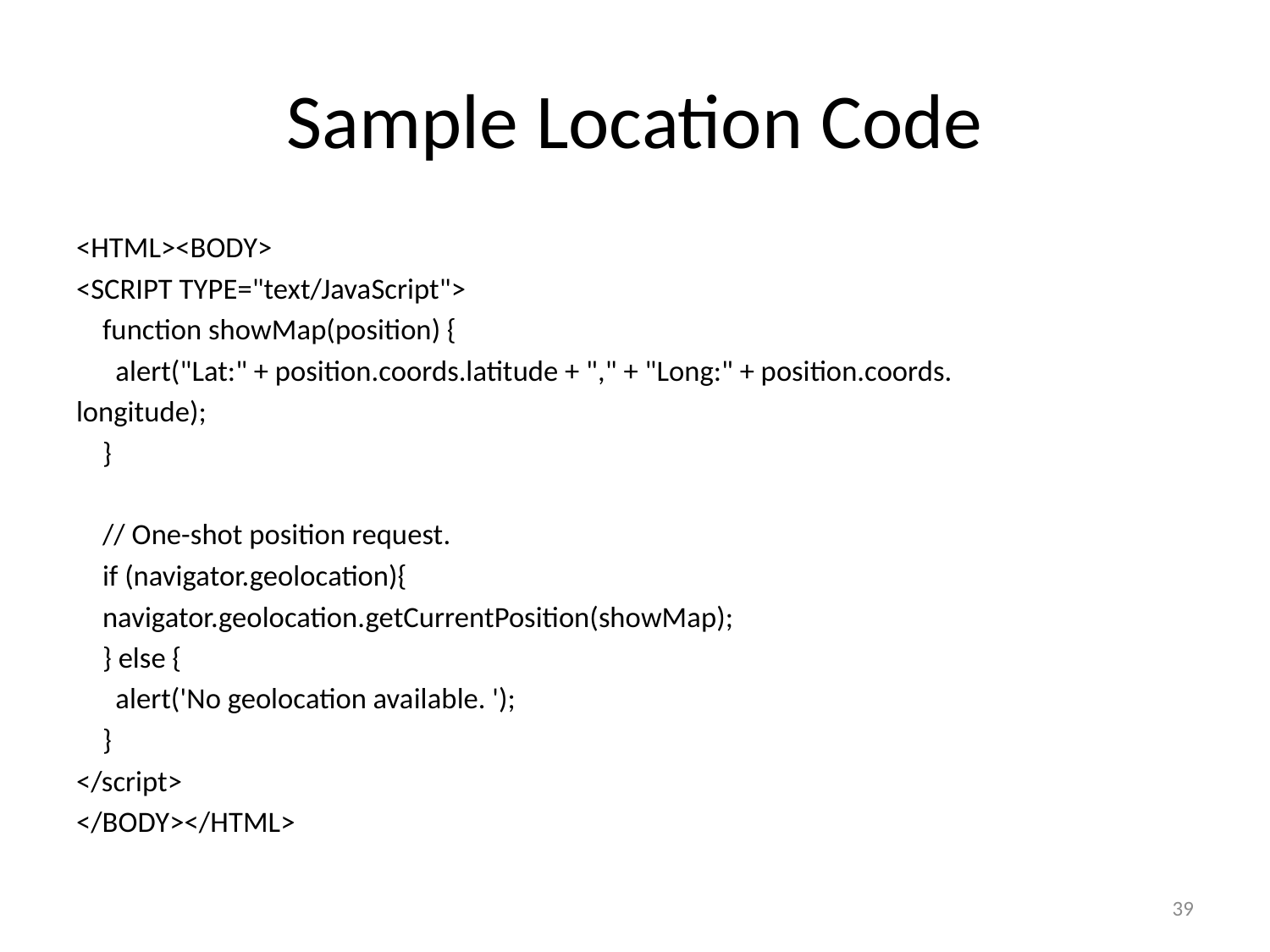

# Sample Location Code
<HTML><BODY>
<SCRIPT TYPE="text/JavaScript">
    function showMap(position) {
      alert("Lat:" + position.coords.latitude + "," + "Long:" + position.coords.
longitude);
    }

    // One-shot position request.
    if (navigator.geolocation){
    navigator.geolocation.getCurrentPosition(showMap);
    } else {
      alert('No geolocation available. ');
    }
</script>
</BODY></HTML>

39